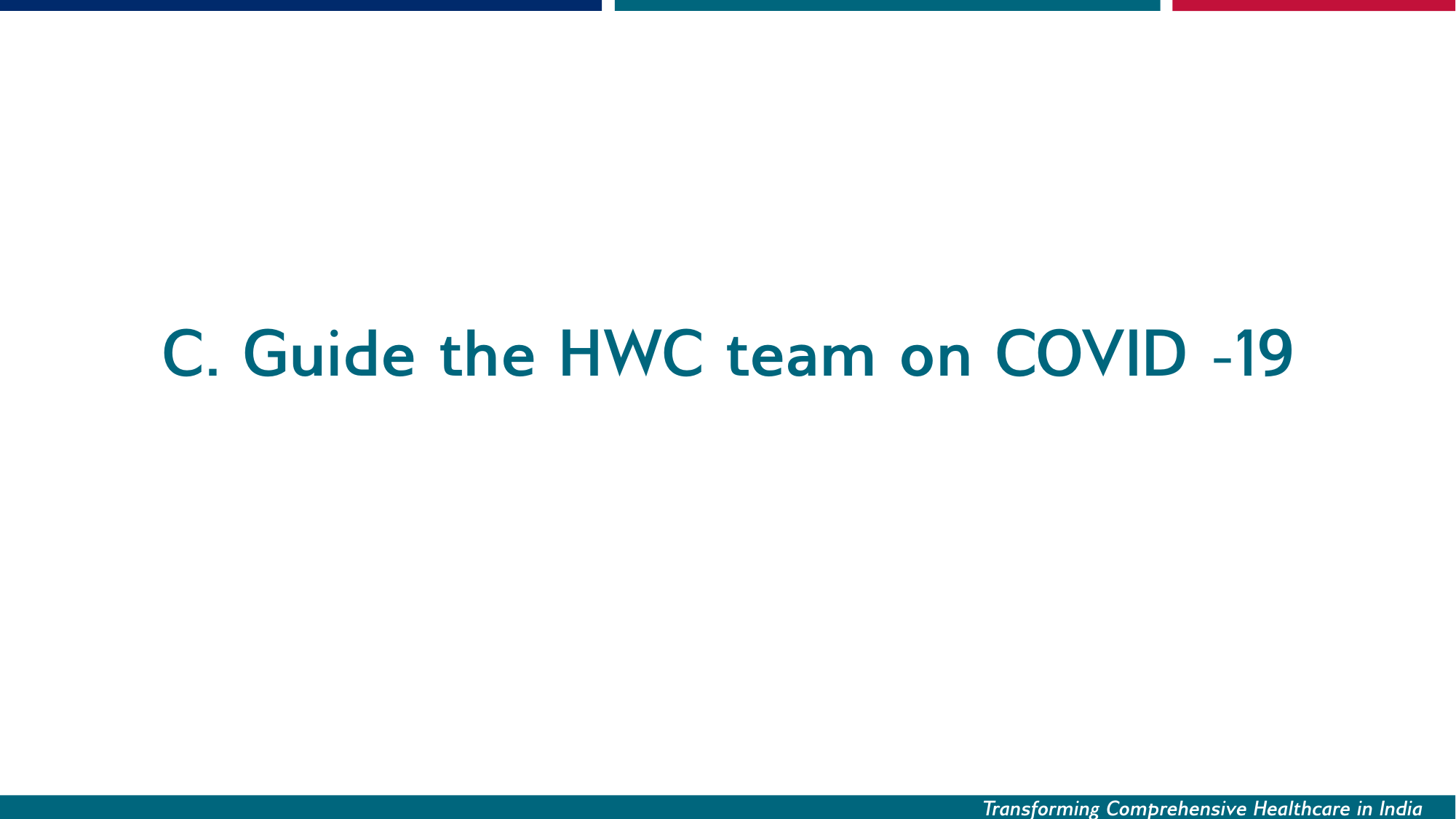

# C. Guide the HWC team on COVID -19